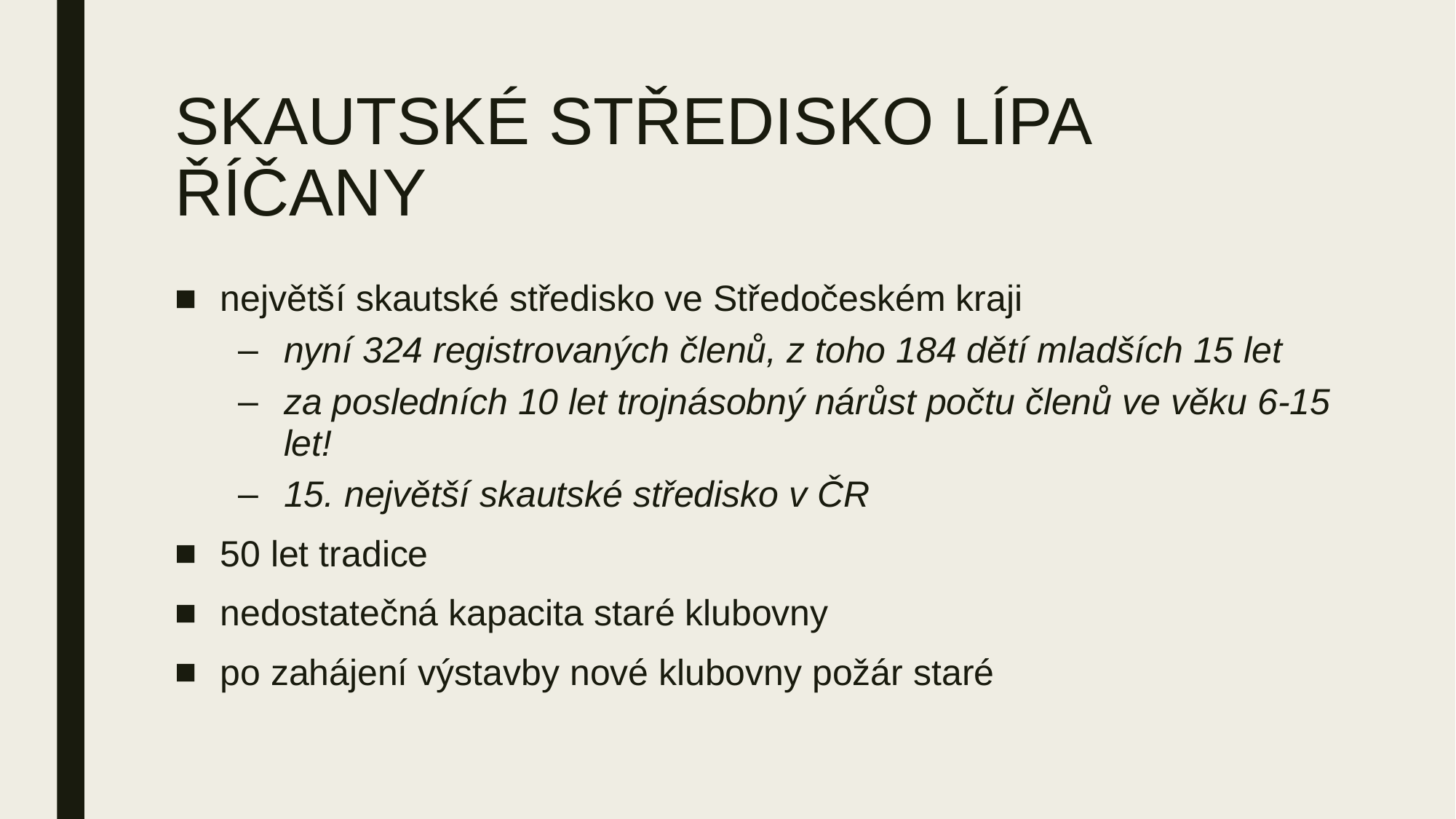

# SKAUTSKÉ STŘEDISKO LÍPA ŘÍČANY
největší skautské středisko ve Středočeském kraji
nyní 324 registrovaných členů, z toho 184 dětí mladších 15 let
za posledních 10 let trojnásobný nárůst počtu členů ve věku 6-15 let!
15. největší skautské středisko v ČR
50 let tradice
nedostatečná kapacita staré klubovny
po zahájení výstavby nové klubovny požár staré